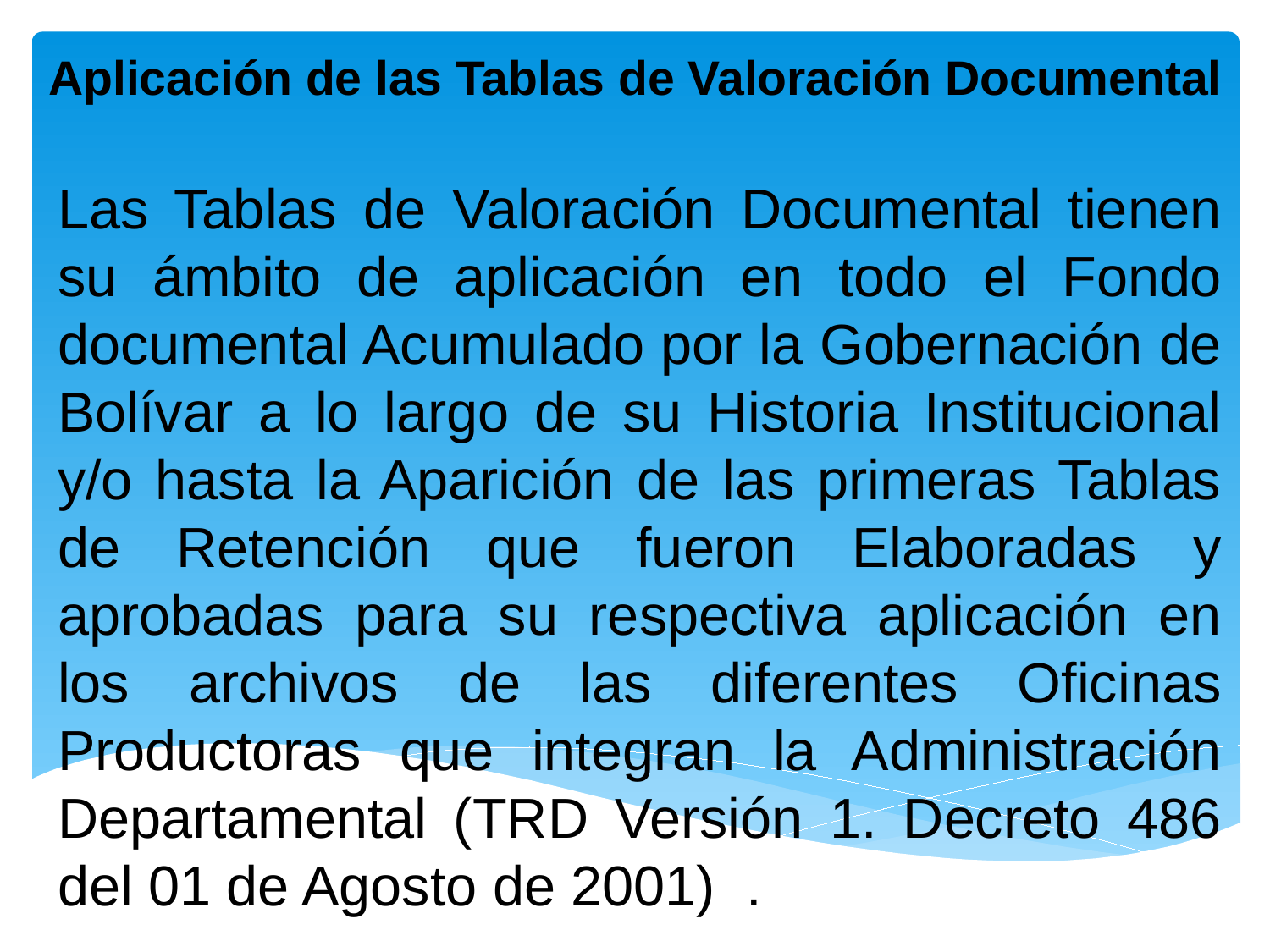

# Aplicación de las Tablas de Valoración Documental
Las Tablas de Valoración Documental tienen su ámbito de aplicación en todo el Fondo documental Acumulado por la Gobernación de Bolívar a lo largo de su Historia Institucional y/o hasta la Aparición de las primeras Tablas de Retención que fueron Elaboradas y aprobadas para su respectiva aplicación en los archivos de las diferentes Oficinas Productoras que integran la Administración Departamental (TRD Versión 1. Decreto 486 del 01 de Agosto de 2001)  .